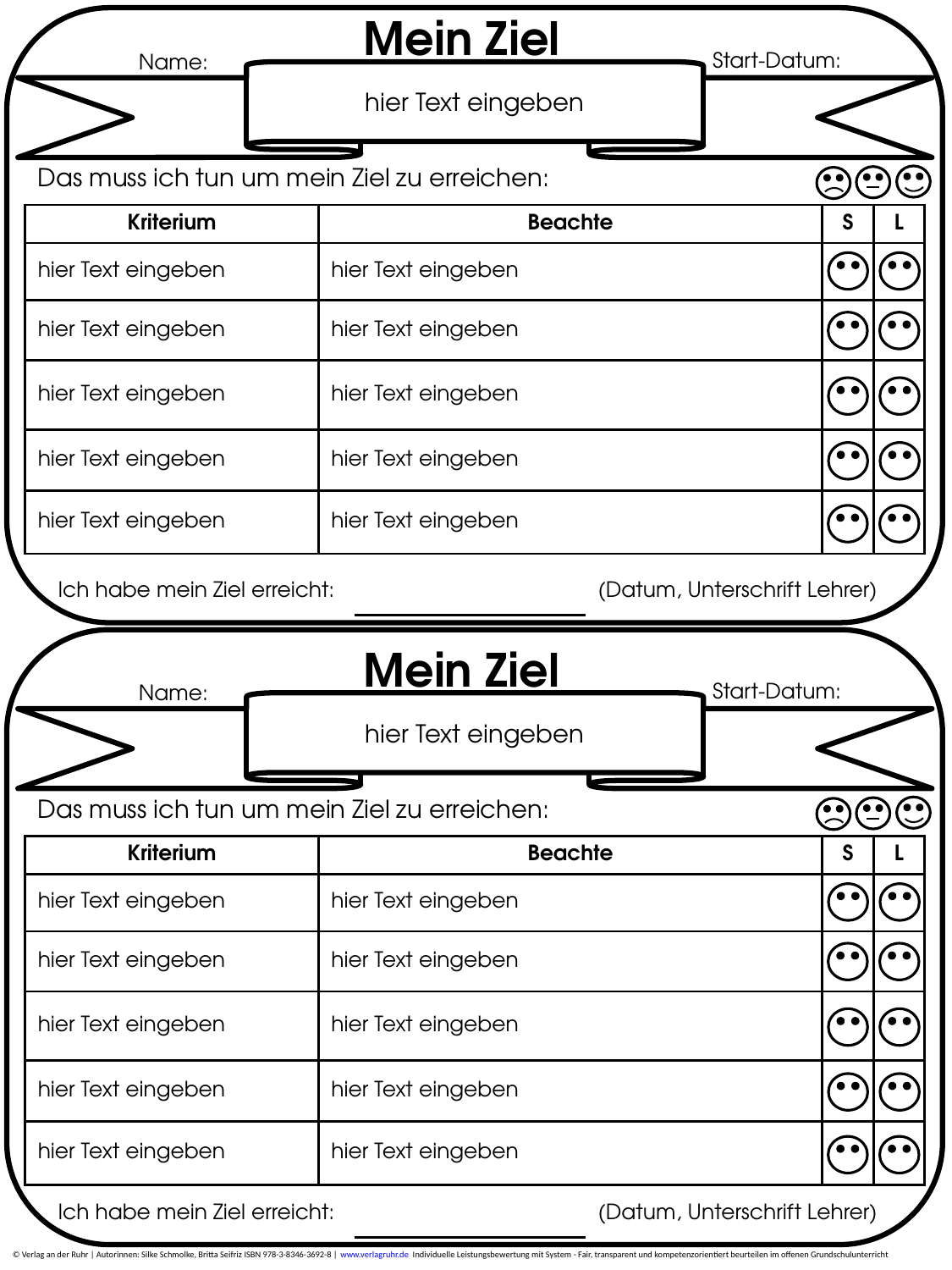

Mein Ziel

Start-Datum:
Name:
hier Text eingeben
| Das muss ich tun um mein Ziel zu erreichen: |  |  |  |
| --- | --- | --- | --- |
| Kriterium | Beachte | S | L |
| hier Text eingeben | hier Text eingeben |  |  |
| hier Text eingeben | hier Text eingeben |  |  |
| hier Text eingeben | hier Text eingeben |  |  |
| hier Text eingeben | hier Text eingeben |  |  |
| hier Text eingeben | hier Text eingeben |  |  |

| Ich habe mein Ziel erreicht: |  | (Datum, Unterschrift Lehrer) |
| --- | --- | --- |

Mein Ziel
Start-Datum:
Name:
hier Text eingeben
| Das muss ich tun um mein Ziel zu erreichen: |  |  |  |
| --- | --- | --- | --- |
| Kriterium | Beachte | S | L |
| hier Text eingeben | hier Text eingeben |  |  |
| hier Text eingeben | hier Text eingeben |  |  |
| hier Text eingeben | hier Text eingeben |  |  |
| hier Text eingeben | hier Text eingeben |  |  |
| hier Text eingeben | hier Text eingeben |  |  |

| Ich habe mein Ziel erreicht: |  | (Datum, Unterschrift Lehrer) |
| --- | --- | --- |